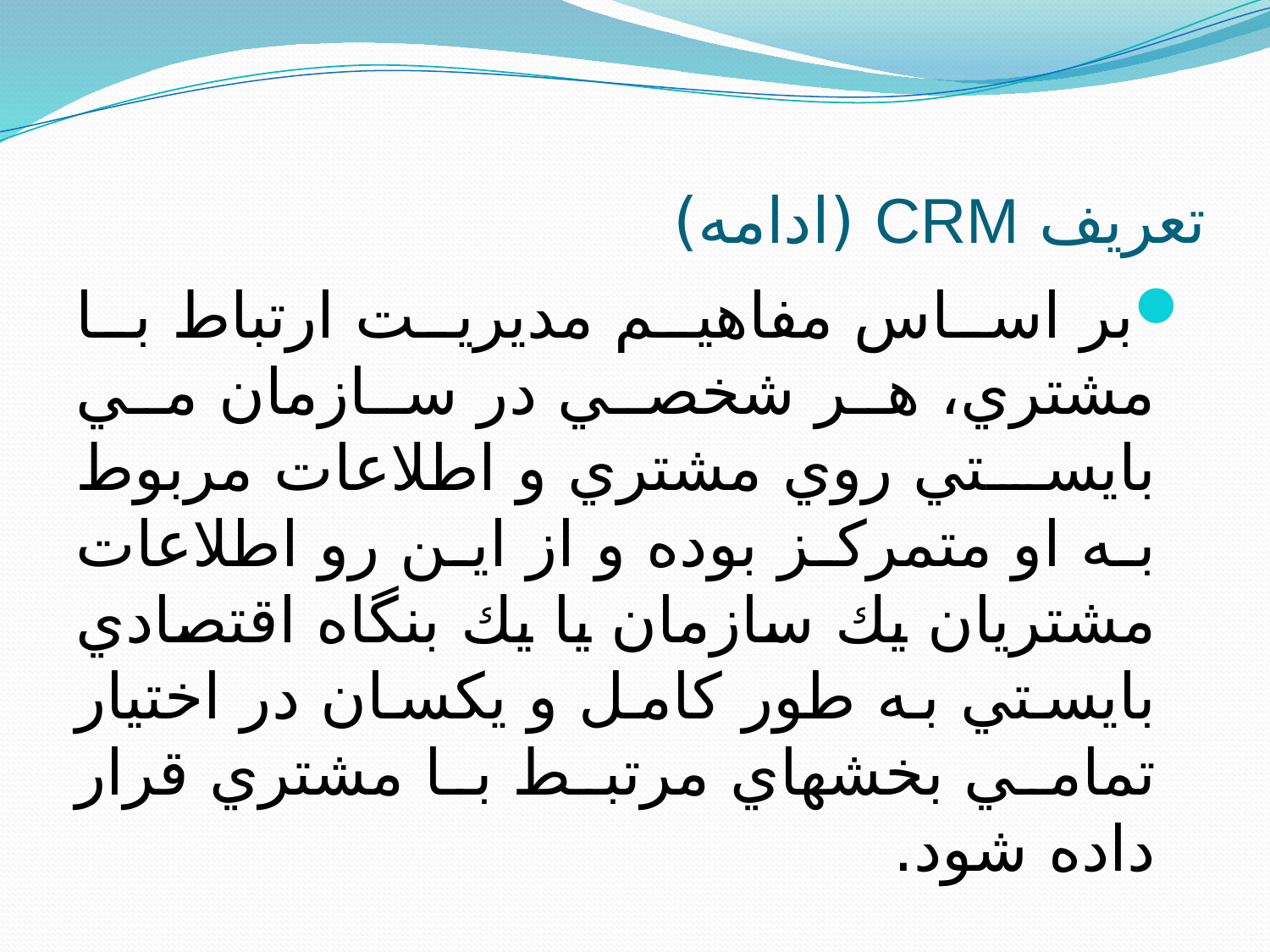

# تعریف CRM (ادامه)
بر اساس مفاهيم مديريت ارتباط با مشتري، هر شخصي در سازمان مي بايستي روي مشتري و اطلاعات مربوط به او متمركز بوده و از اين رو اطلاعات مشتريان يك سازمان يا يك بنگاه اقتصادي بايستي به طور كامل و يكسان در اختيار تمامي بخشهاي مرتبط با مشتري قرار داده شود.